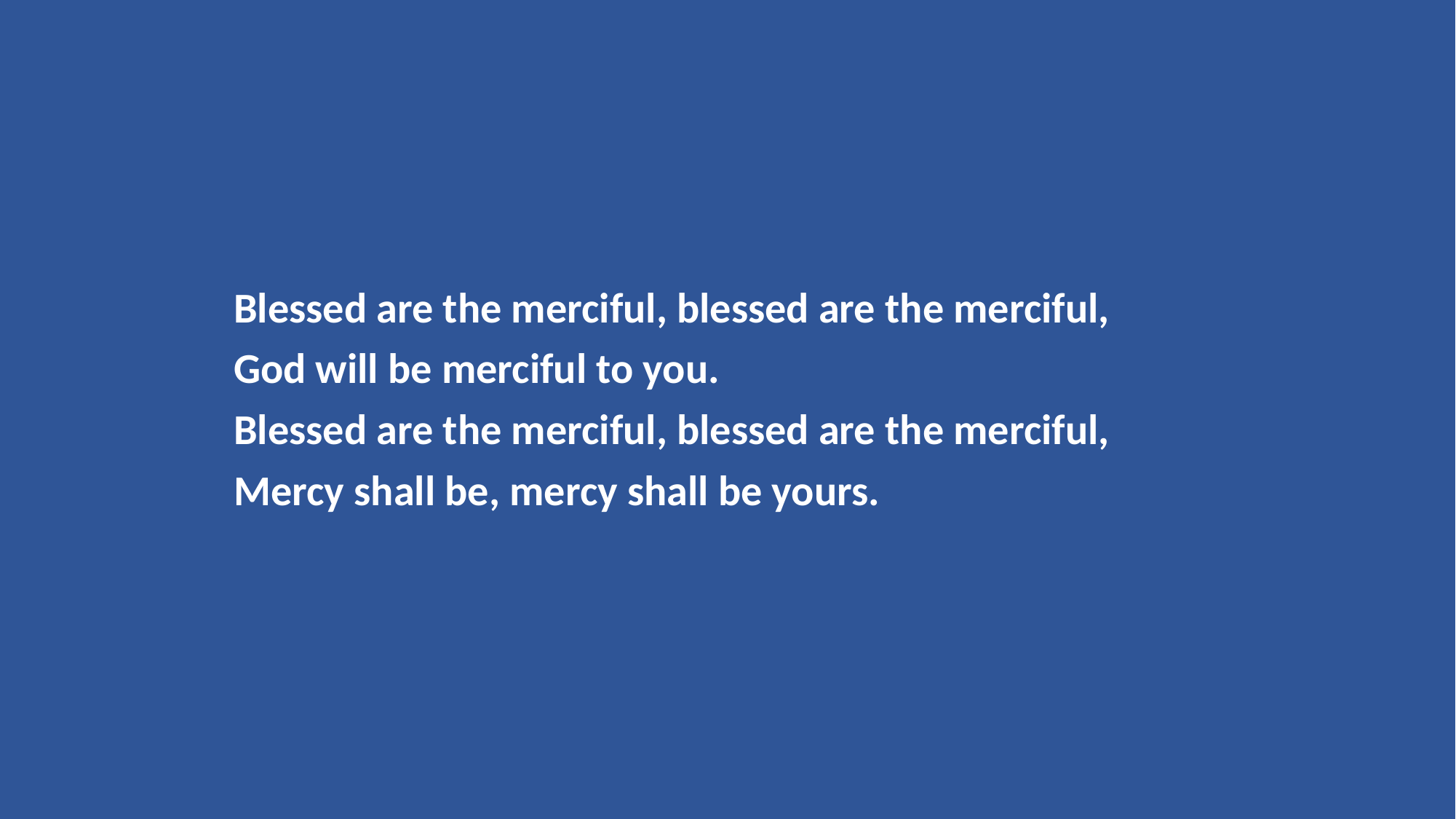

Blessed are the merciful, blessed are the merciful,
God will be merciful to you.
Blessed are the merciful, blessed are the merciful,
Mercy shall be, mercy shall be yours.